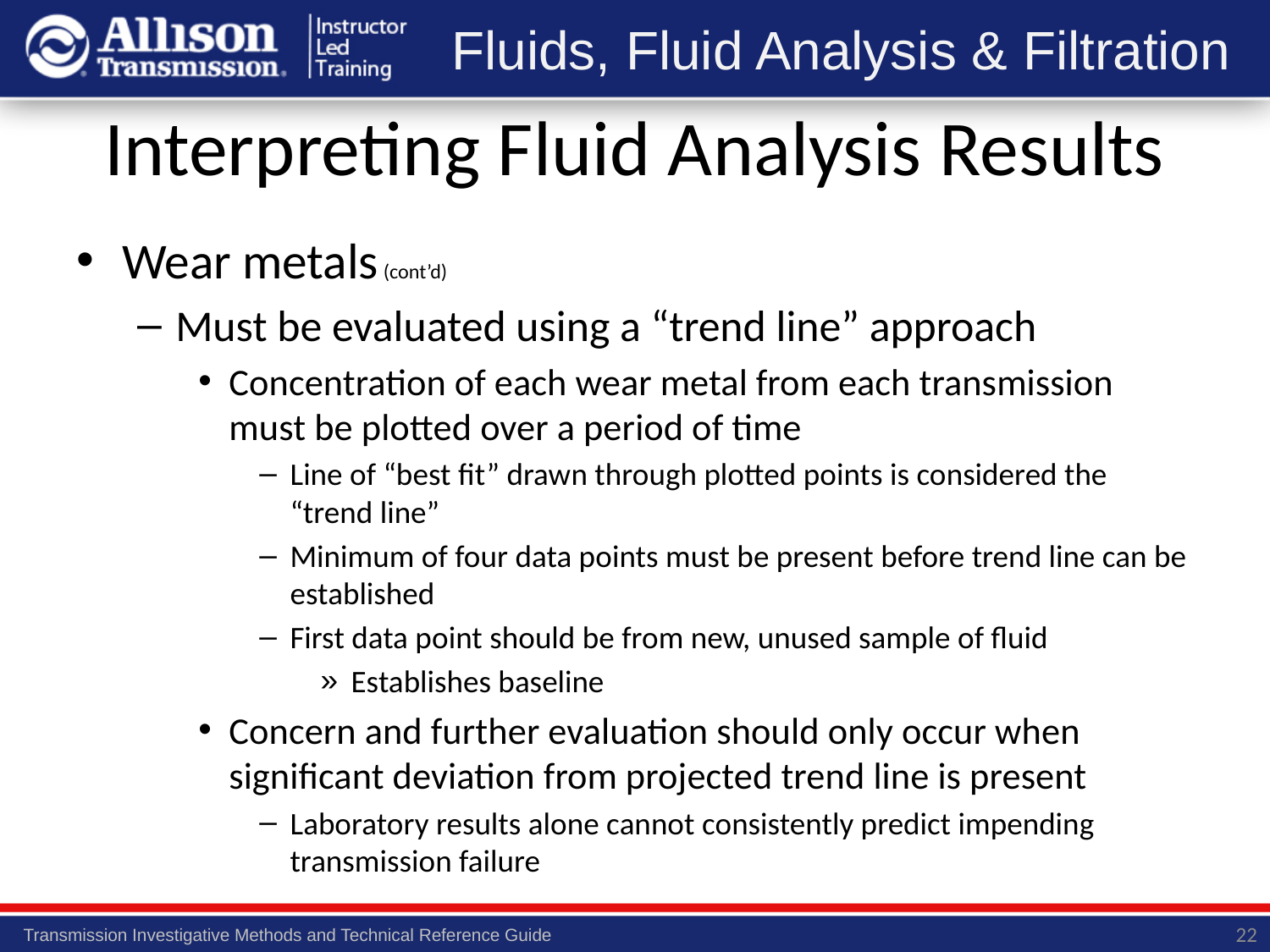

# Interpreting Fluid Analysis Results
Wear metals (cont’d)
Must be evaluated using a “trend line” approach
Concentration of each wear metal from each transmission must be plotted over a period of time
Line of “best fit” drawn through plotted points is considered the “trend line”
Minimum of four data points must be present before trend line can be established
First data point should be from new, unused sample of fluid
Establishes baseline
Concern and further evaluation should only occur when significant deviation from projected trend line is present
Laboratory results alone cannot consistently predict impending transmission failure

22